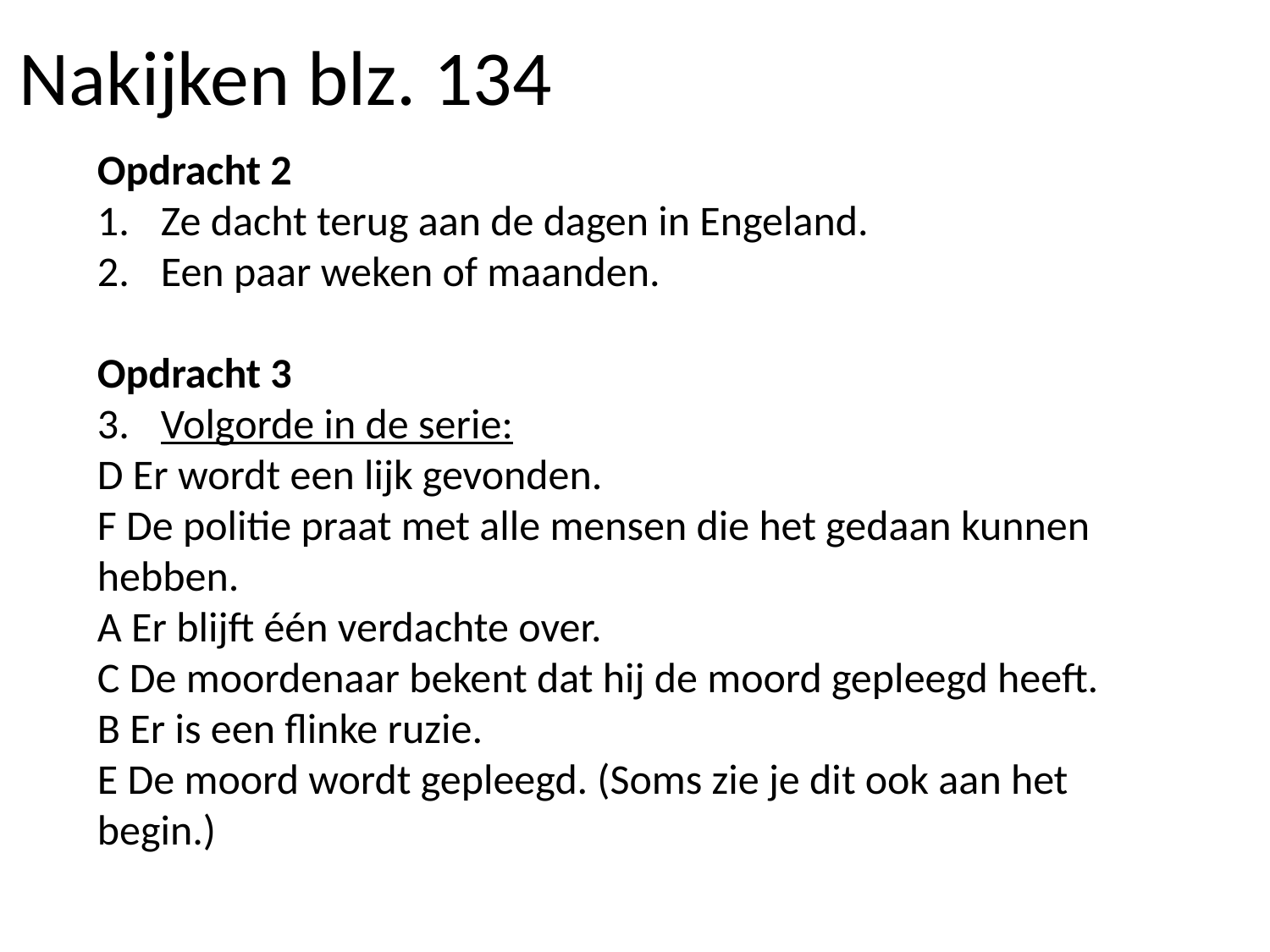

# Nakijken blz. 134
Opdracht 2
Ze dacht terug aan de dagen in Engeland.
Een paar weken of maanden.

Opdracht 3
Volgorde in de serie:
D Er wordt een lijk gevonden.
F De politie praat met alle mensen die het gedaan kunnen hebben.
A Er blijft één verdachte over.
C De moordenaar bekent dat hij de moord gepleegd heeft.
B Er is een flinke ruzie.
E De moord wordt gepleegd. (Soms zie je dit ook aan het begin.)